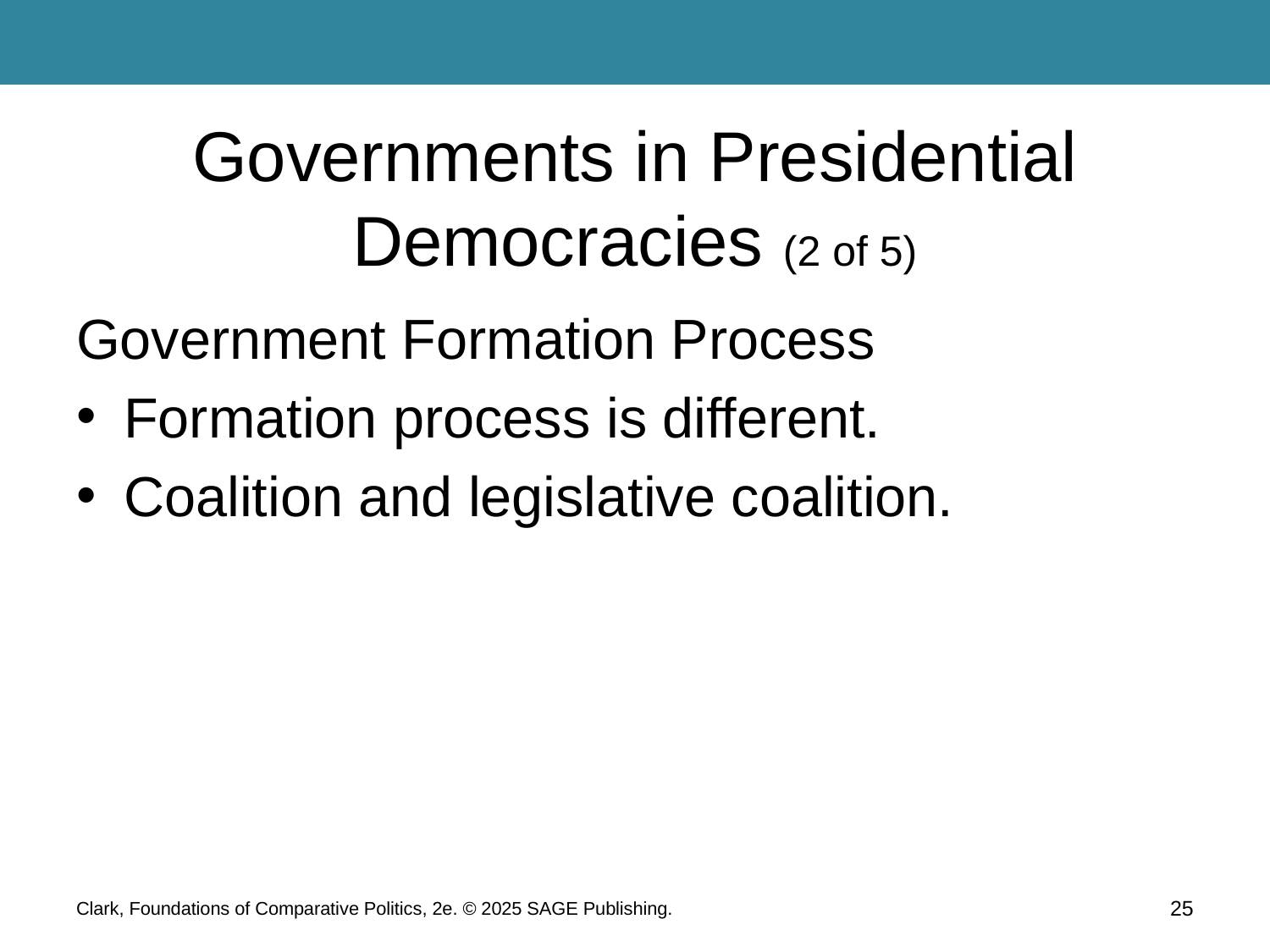

# Governments in Presidential Democracies (2 of 5)
Government Formation Process
Formation process is different.
Coalition and legislative coalition.
Clark, Foundations of Comparative Politics, 2e. © 2025 SAGE Publishing.
25